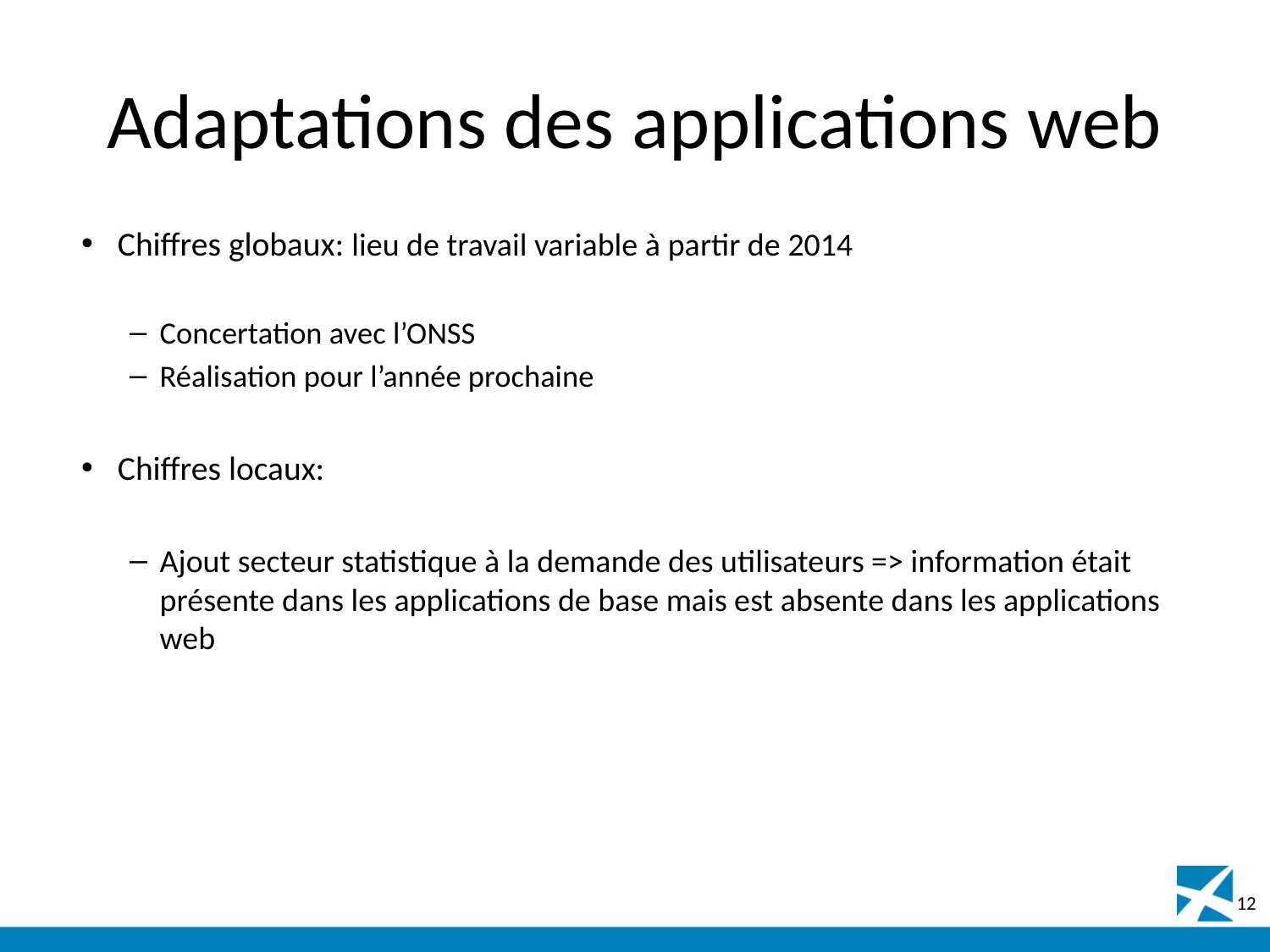

# Adaptations des applications web
Chiffres globaux: lieu de travail variable à partir de 2014

Concertation avec l’ONSS
Réalisation pour l’année prochaine

Chiffres locaux:

Ajout secteur statistique à la demande des utilisateurs => information était présente dans les applications de base mais est absente dans les applications web